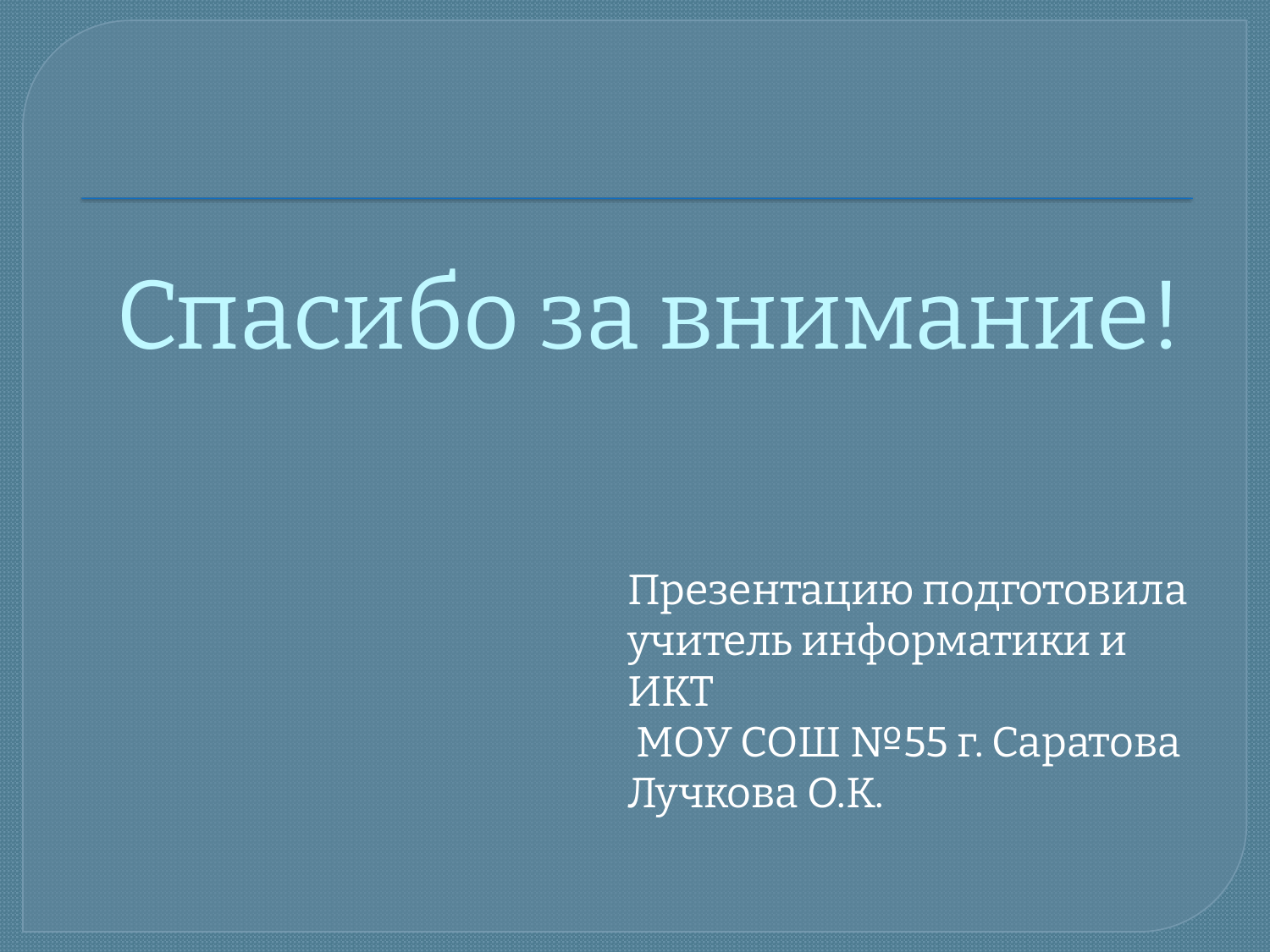

# Спасибо за внимание!
Презентацию подготовила учитель информатики и ИКТ
 МОУ СОШ №55 г. Саратова
Лучкова О.К.